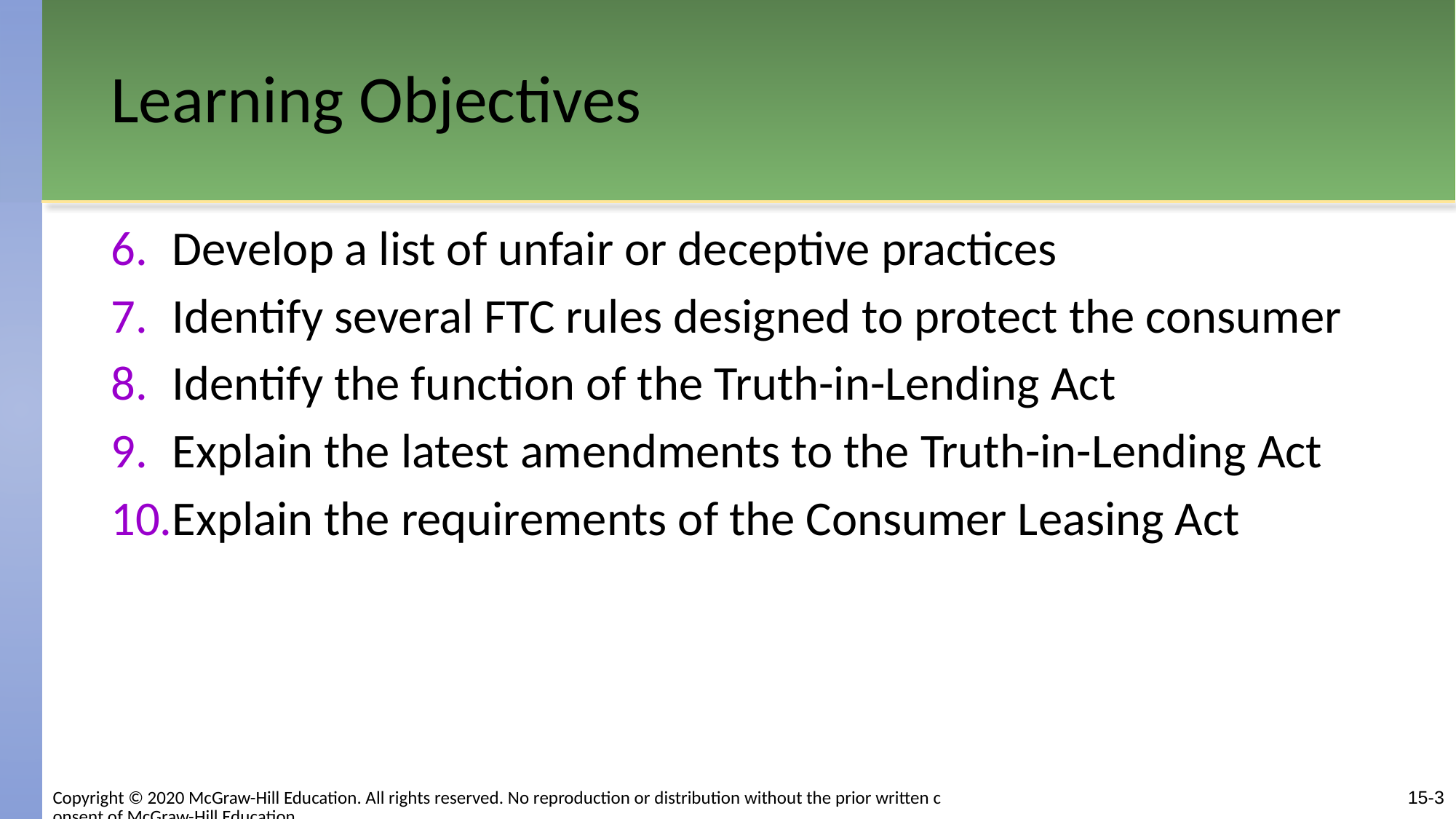

# Learning Objectives
Develop a list of unfair or deceptive practices
Identify several FTC rules designed to protect the consumer
Identify the function of the Truth-in-Lending Act
Explain the latest amendments to the Truth-in-Lending Act
Explain the requirements of the Consumer Leasing Act
Copyright © 2020 McGraw-Hill Education. All rights reserved. No reproduction or distribution without the prior written consent of McGraw-Hill Education.
15-3